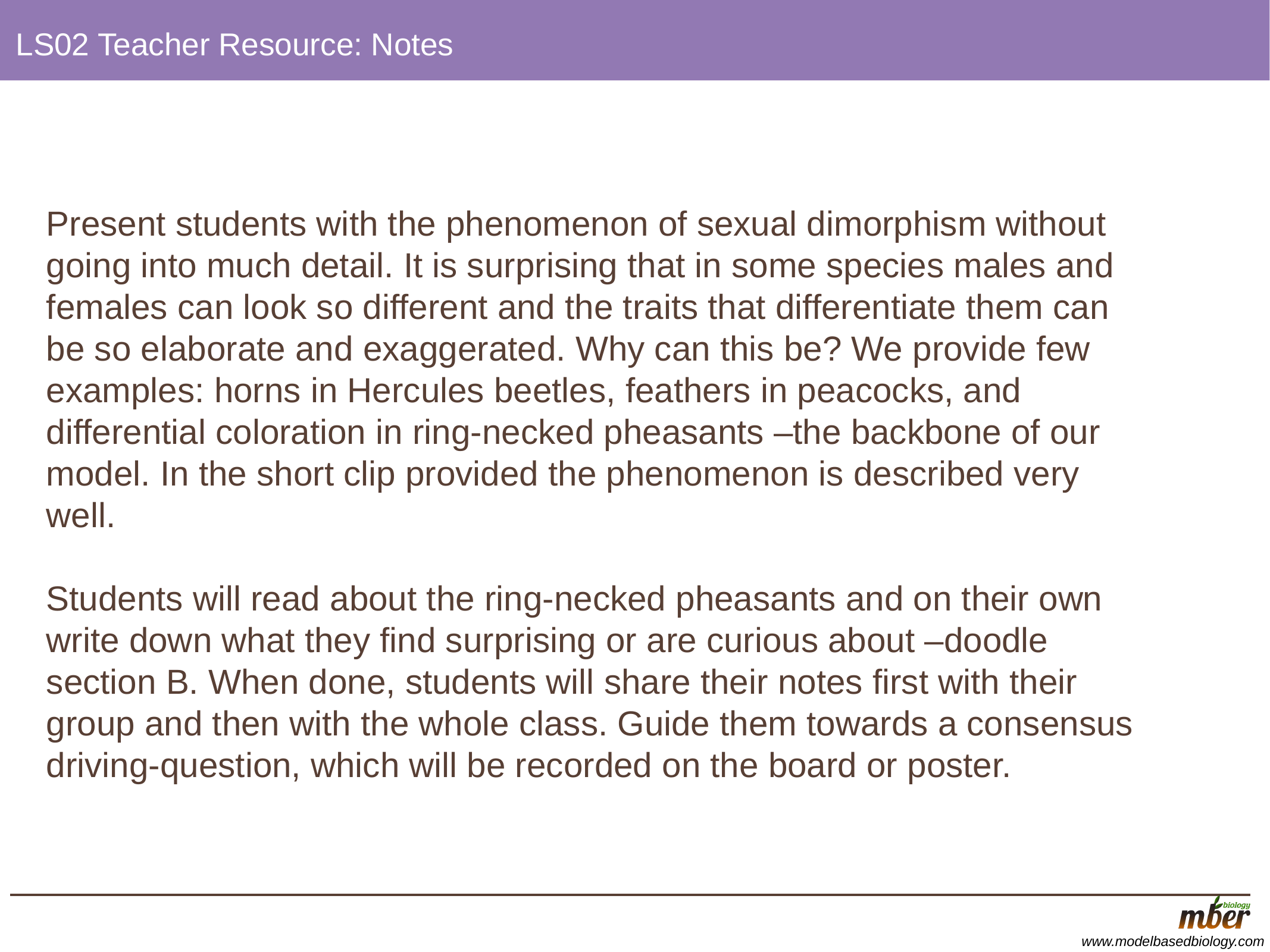

# LS02 Teacher Resource: Notes
Present students with the phenomenon of sexual dimorphism without going into much detail. It is surprising that in some species males and females can look so different and the traits that differentiate them can be so elaborate and exaggerated. Why can this be? We provide few examples: horns in Hercules beetles, feathers in peacocks, and differential coloration in ring-necked pheasants –the backbone of our model. In the short clip provided the phenomenon is described very well.

Students will read about the ring-necked pheasants and on their own write down what they find surprising or are curious about –doodle section B. When done, students will share their notes first with their group and then with the whole class. Guide them towards a consensus driving-question, which will be recorded on the board or poster.